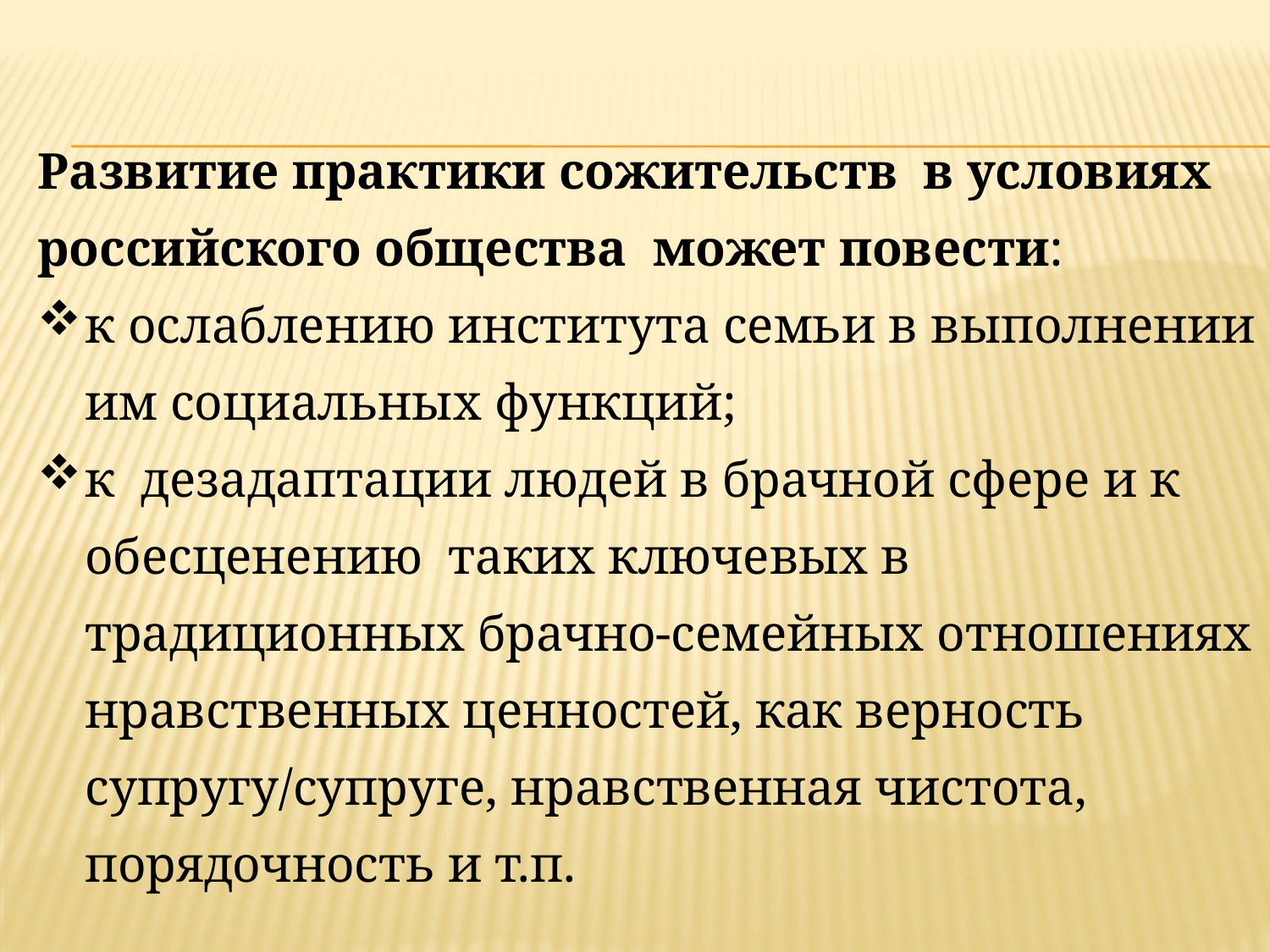

Развитие практики сожительств  в условиях российского общества  может повести:
к ослаблению института семьи в выполнении им социальных функций;
к  дезадаптации людей в брачной сфере и к обесценению  таких ключевых в традиционных брачно-семейных отношениях нравственных ценностей, как верность супругу/супруге, нравственная чистота, порядочность и т.п.